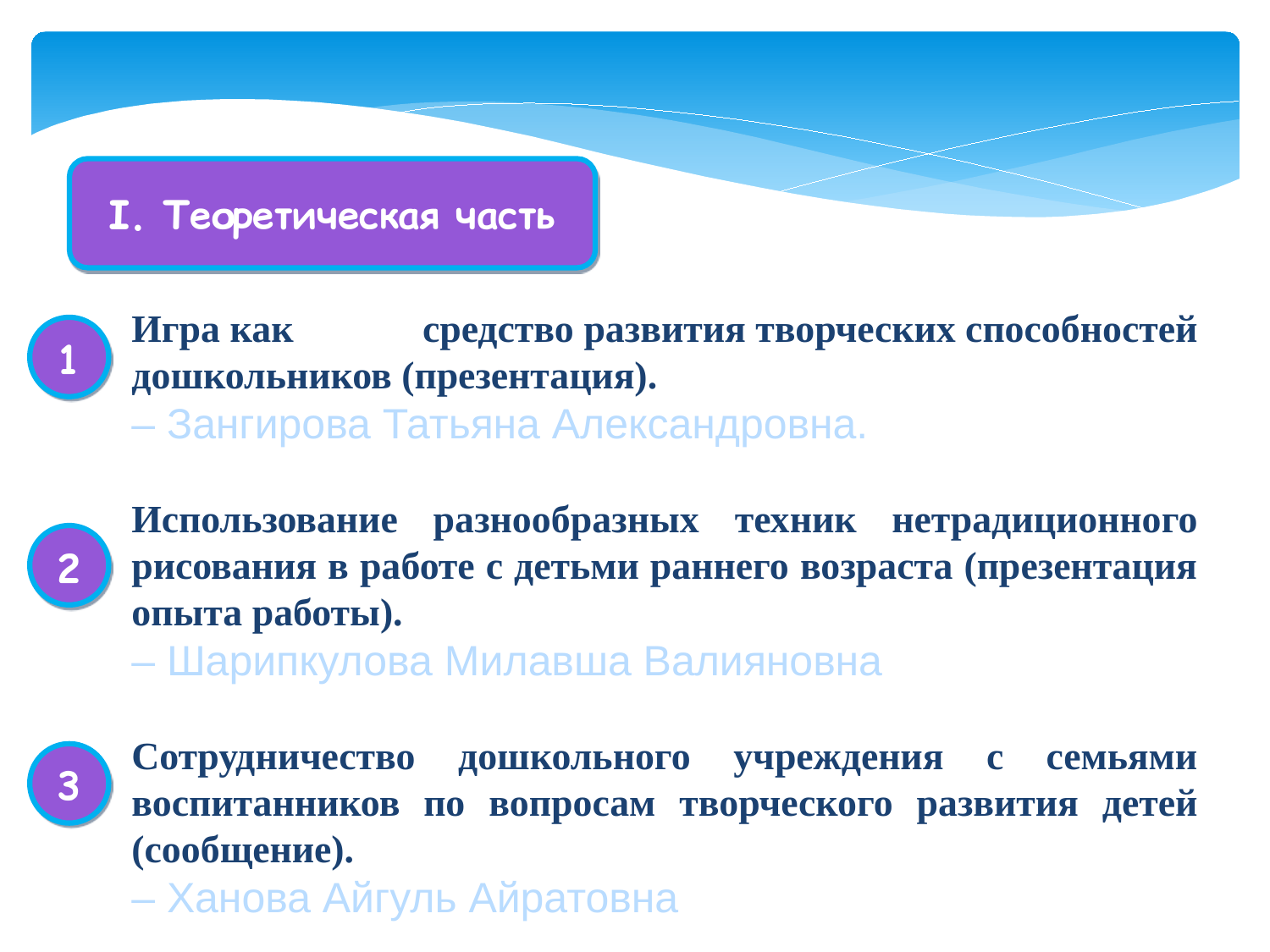

I. Теоретическая часть
Игра как средство развития творческих способностей дошкольников (презентация).
– Зангирова Татьяна Александровна.

Использование разнообразных техник нетрадиционного рисования в работе с детьми раннего возраста (презентация опыта работы).
– Шарипкулова Милавша Валияновна

Сотрудничество дошкольного учреждения с семьями воспитанников по вопросам творческого развития детей (сообщение).
– Ханова Айгуль Айратовна
1
2
3